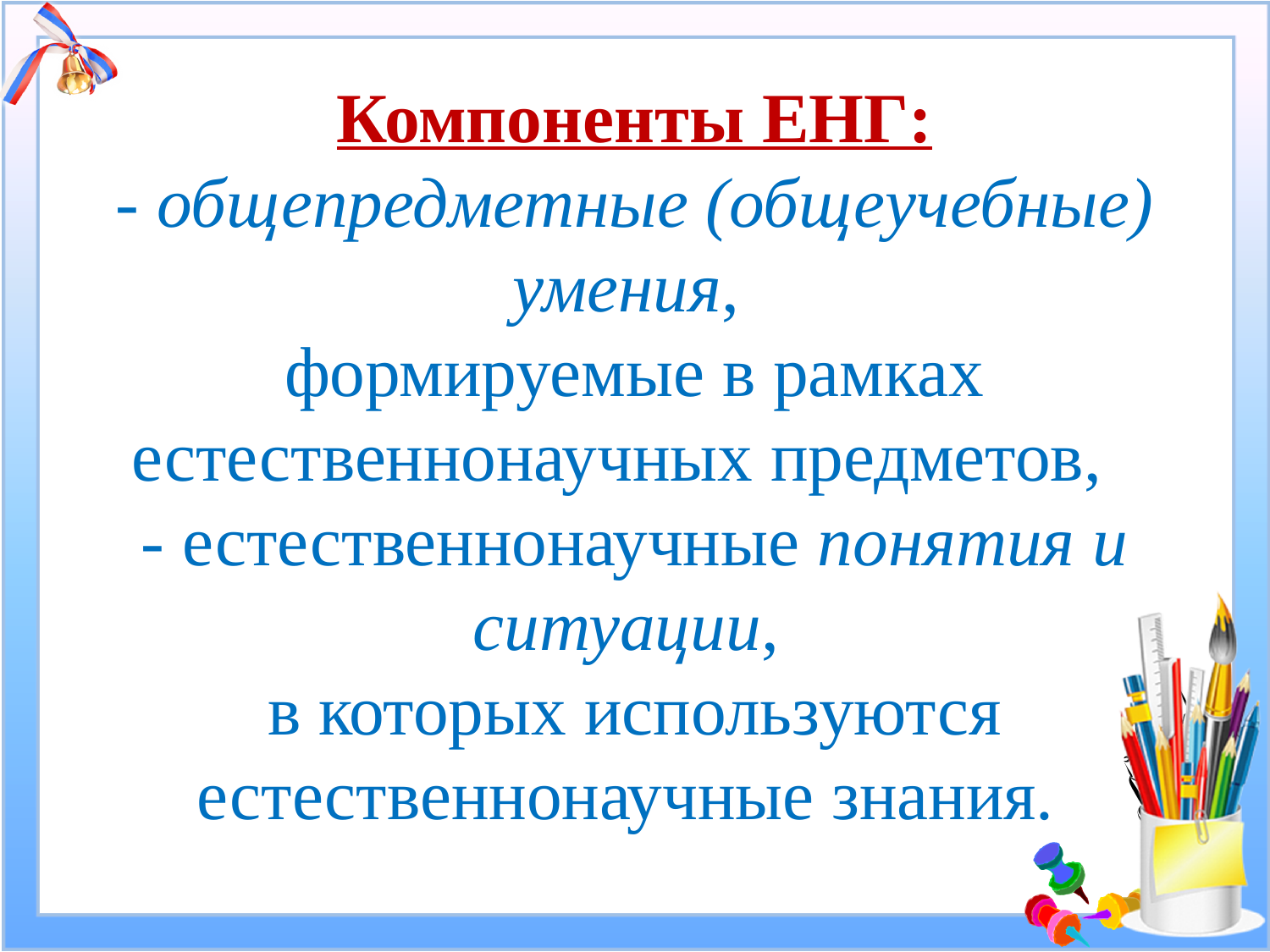

# Компоненты ЕНГ: - общепредметные (общеучебные) умения, формируемые в рамках естественнонаучных предметов, - естественнонаучные понятия и ситуации, в которых используются естественнонаучные знания.